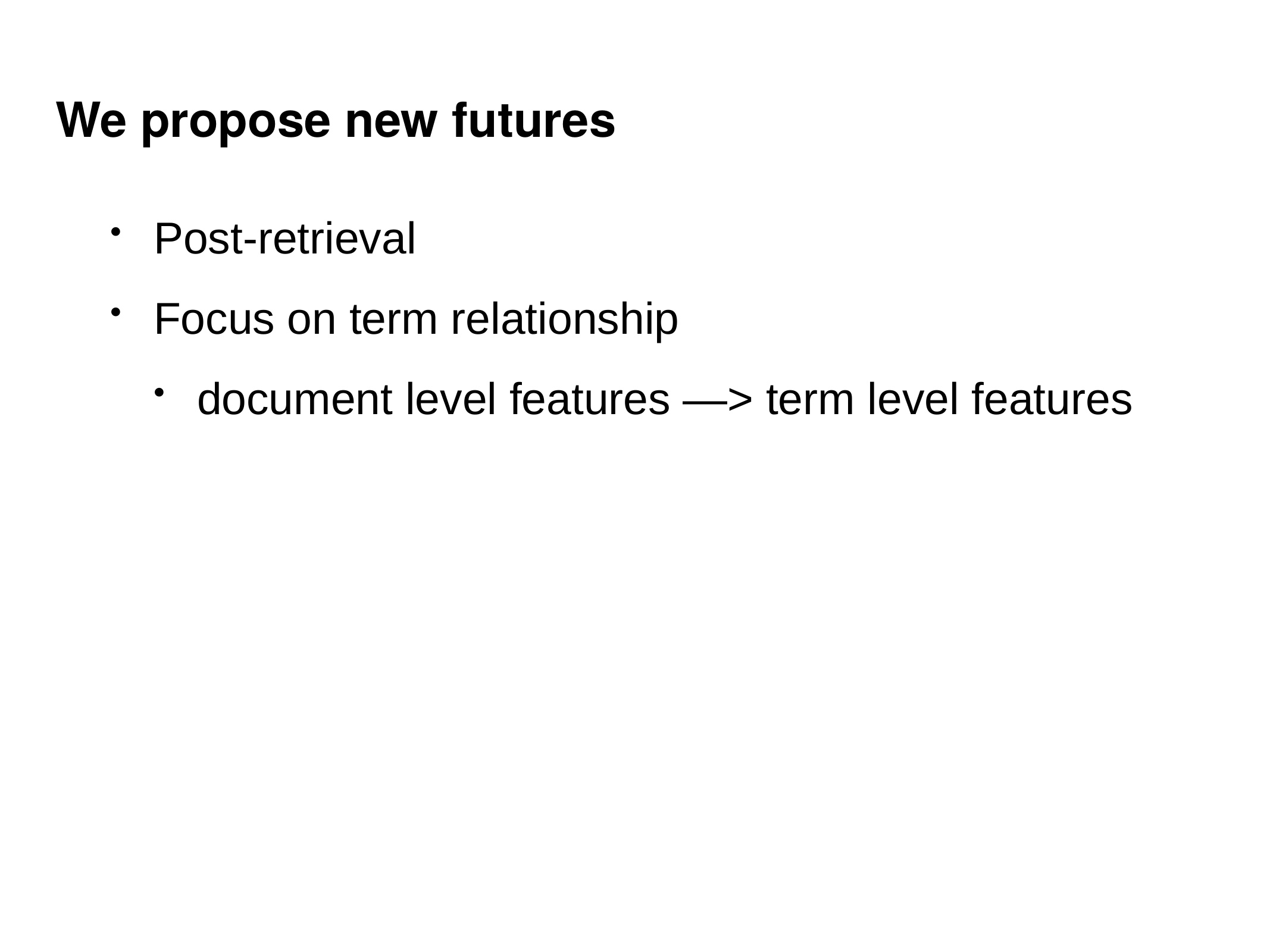

# We propose new futures
Post-retrieval
Focus on term relationship
document level features —> term level features
152